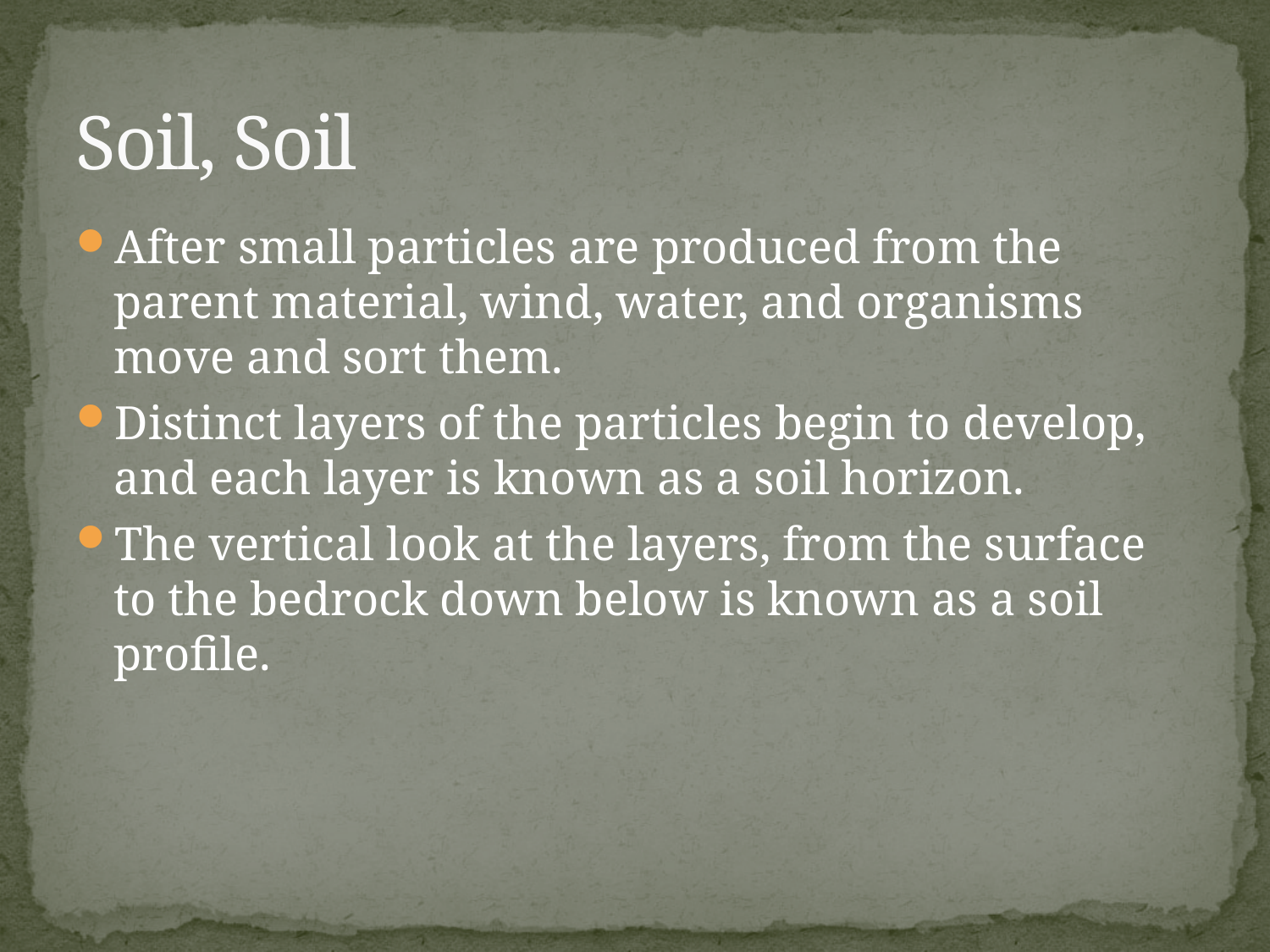

# Soil, Soil
After small particles are produced from the parent material, wind, water, and organisms move and sort them.
Distinct layers of the particles begin to develop, and each layer is known as a soil horizon.
The vertical look at the layers, from the surface to the bedrock down below is known as a soil profile.